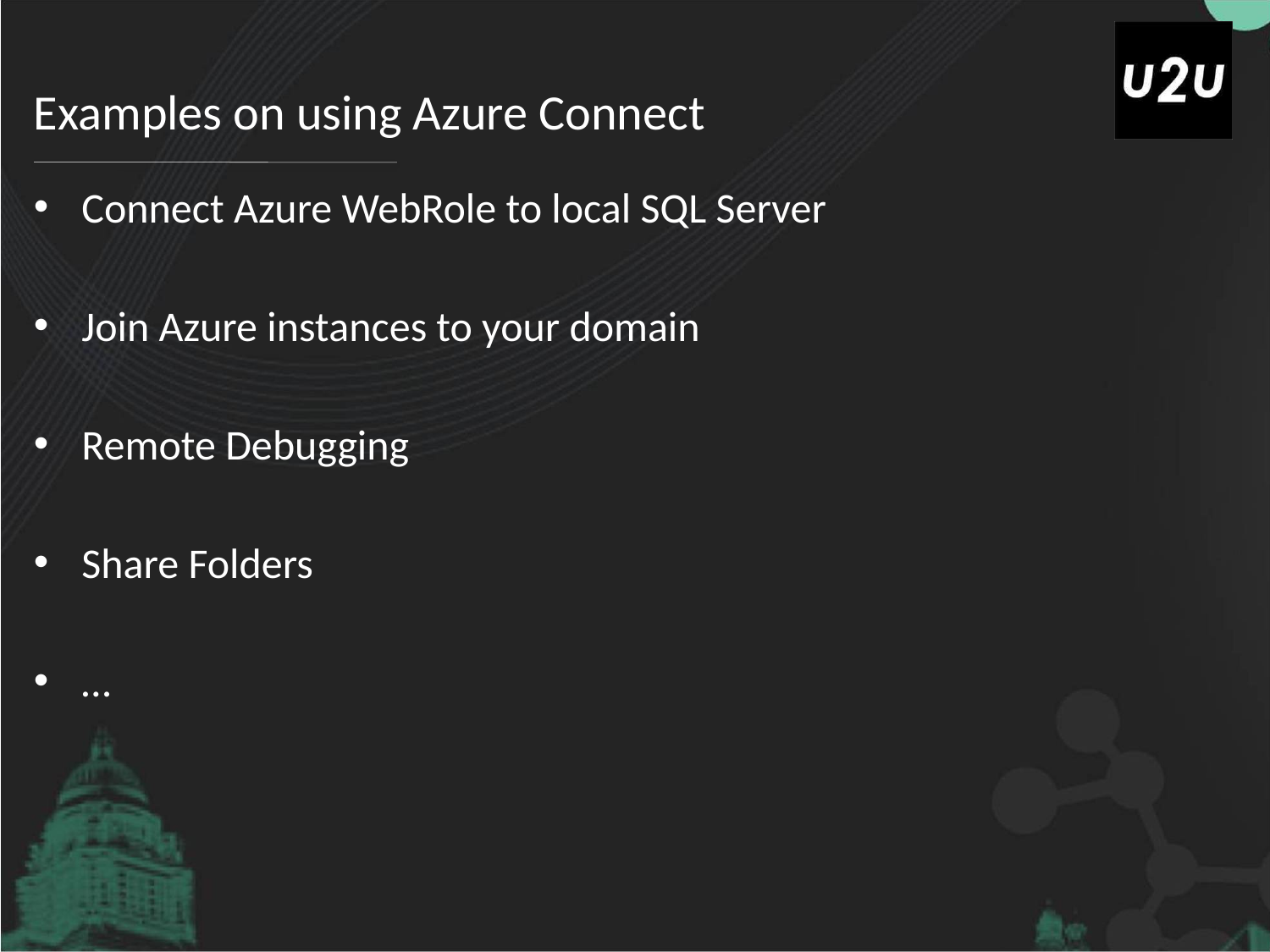

# Examples on using Azure Connect
Connect Azure WebRole to local SQL Server

Join Azure instances to your domain

Remote Debugging

Share Folders

…